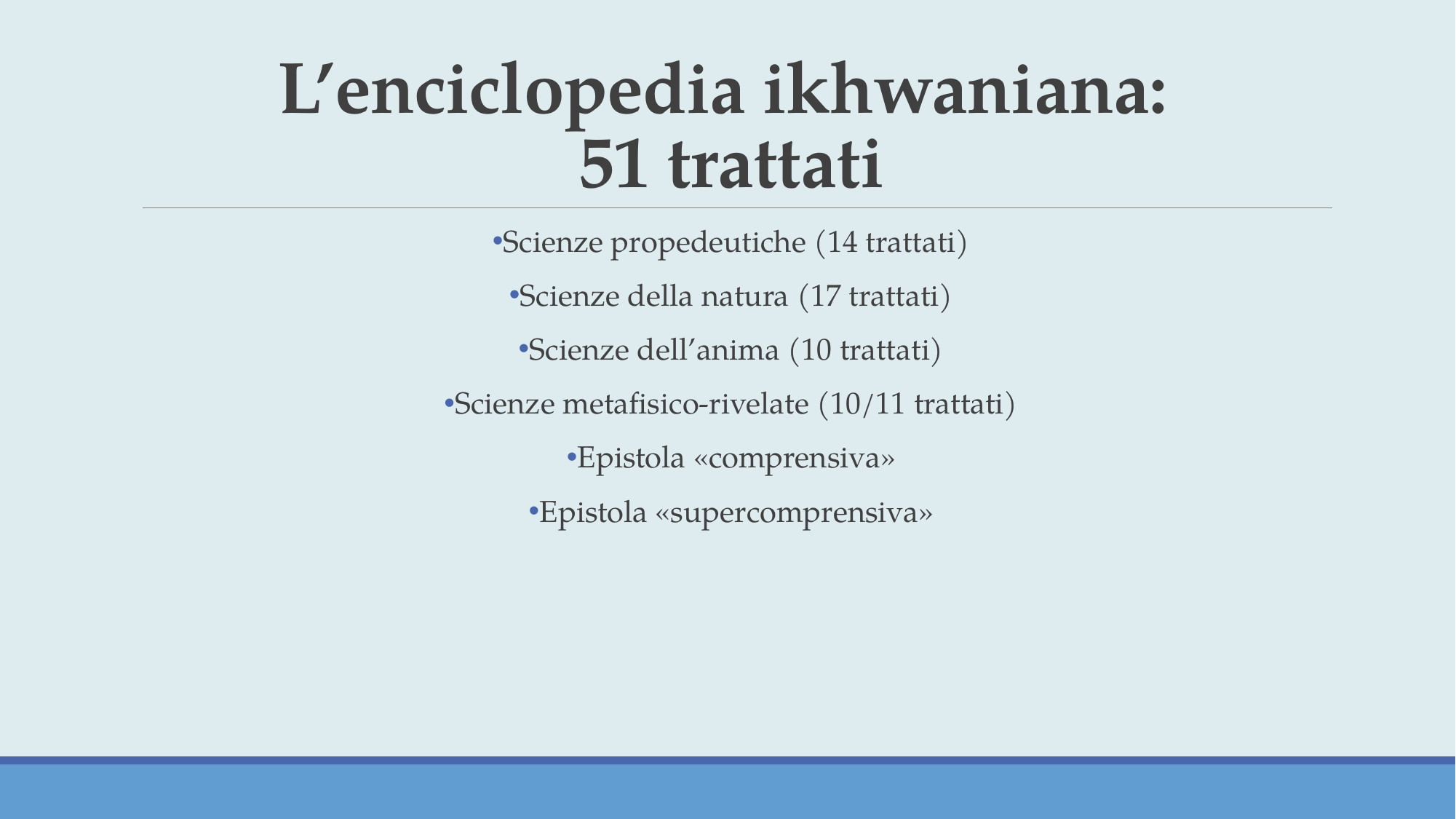

# L’enciclopedia ikhwaniana: 51 trattati
Scienze propedeutiche (14 trattati)
Scienze della natura (17 trattati)
Scienze dell’anima (10 trattati)
Scienze metafisico-rivelate (10/11 trattati)
Epistola «comprensiva»
Epistola «supercomprensiva»